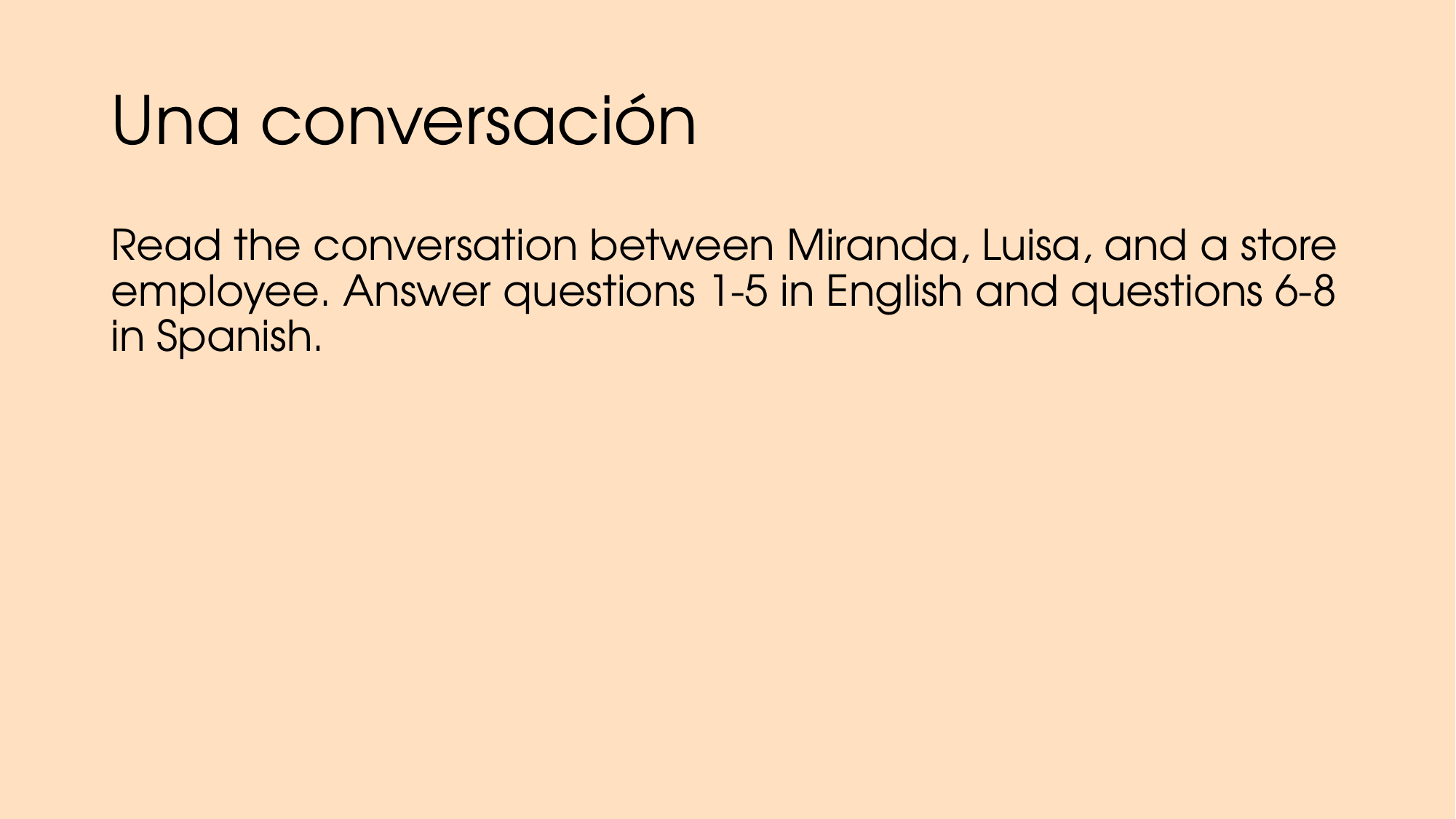

# Una conversación
Read the conversation between Miranda, Luisa, and a store employee. Answer questions 1-5 in English and questions 6-8 in Spanish.